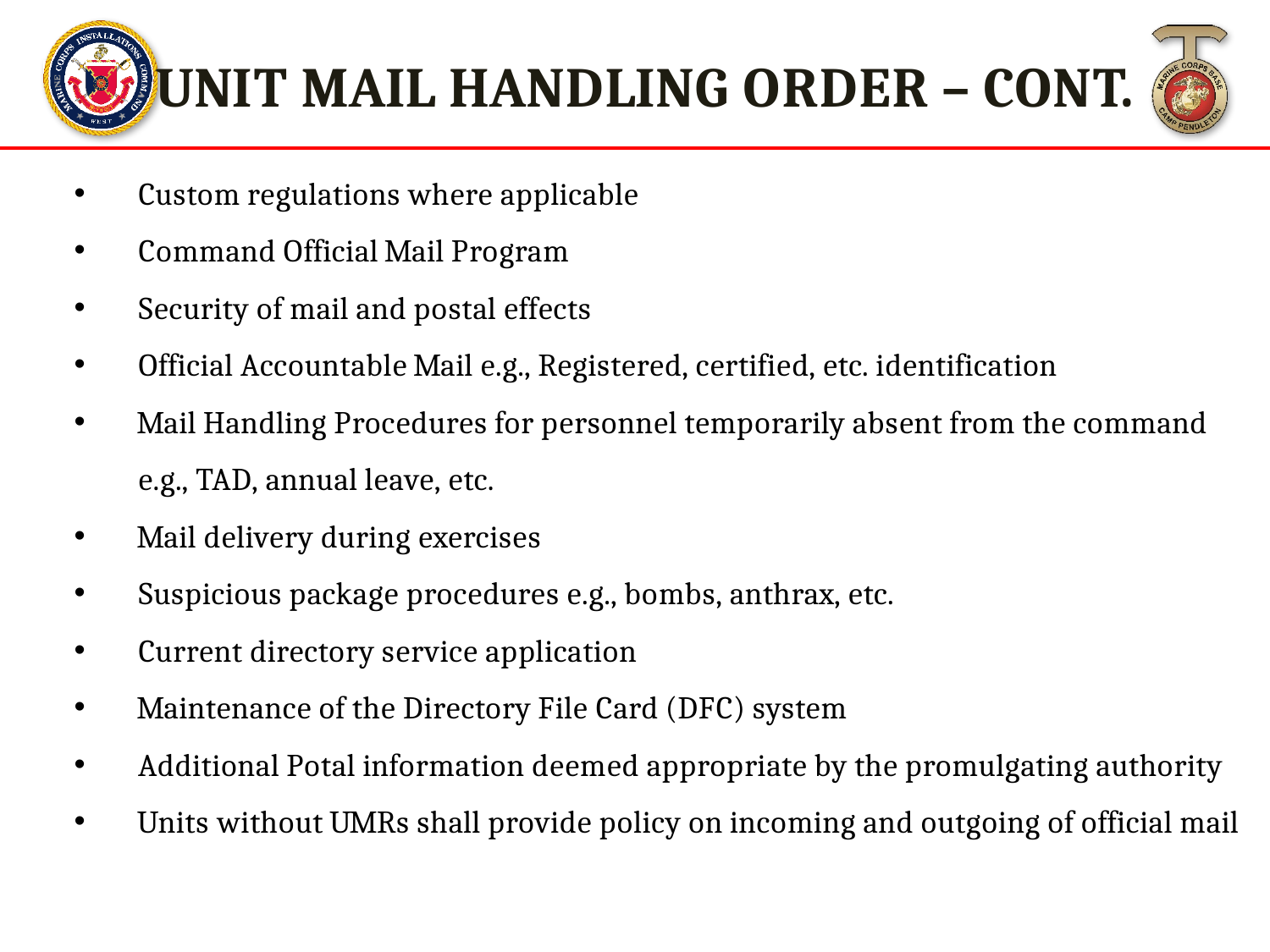

UNIT MAIL HANDLING ORDER – CONT.
Custom regulations where applicable
Command Official Mail Program
Security of mail and postal effects
Official Accountable Mail e.g., Registered, certified, etc. identification
Mail Handling Procedures for personnel temporarily absent from the command e.g., TAD, annual leave, etc.
Mail delivery during exercises
Suspicious package procedures e.g., bombs, anthrax, etc.
Current directory service application
Maintenance of the Directory File Card (DFC) system
Additional Potal information deemed appropriate by the promulgating authority
Units without UMRs shall provide policy on incoming and outgoing of official mail